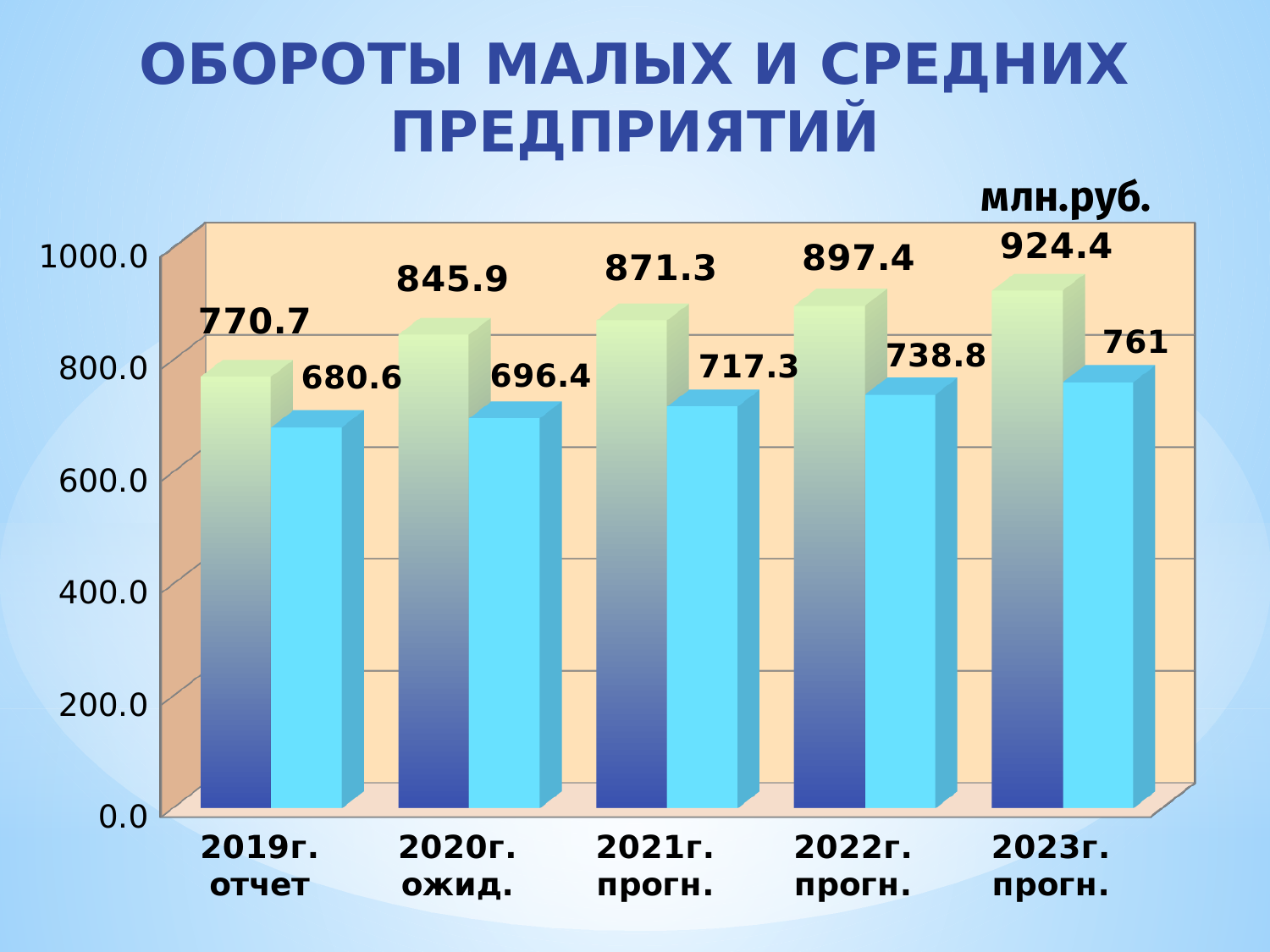

# ОБОРОТЫ МАЛЫХ И СРЕДНИХ ПРЕДПРИЯТИЙ

[unsupported chart]